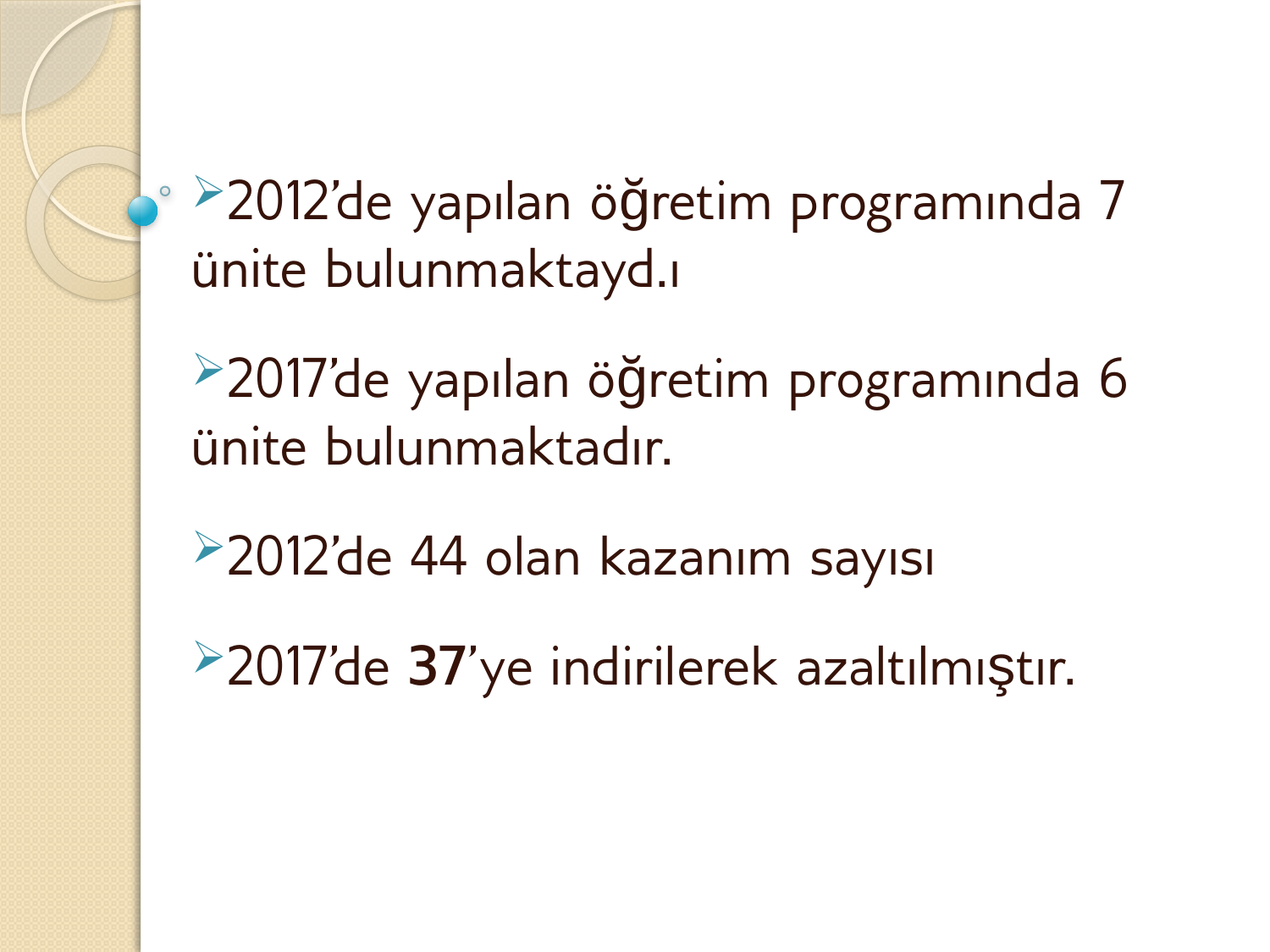

2012’de yapılan öğretim programında 7 ünite bulunmaktayd.ı
2017’de yapılan öğretim programında 6 ünite bulunmaktadır.
2012’de 44 olan kazanım sayısı
2017’de 37’ye indirilerek azaltılmıştır.